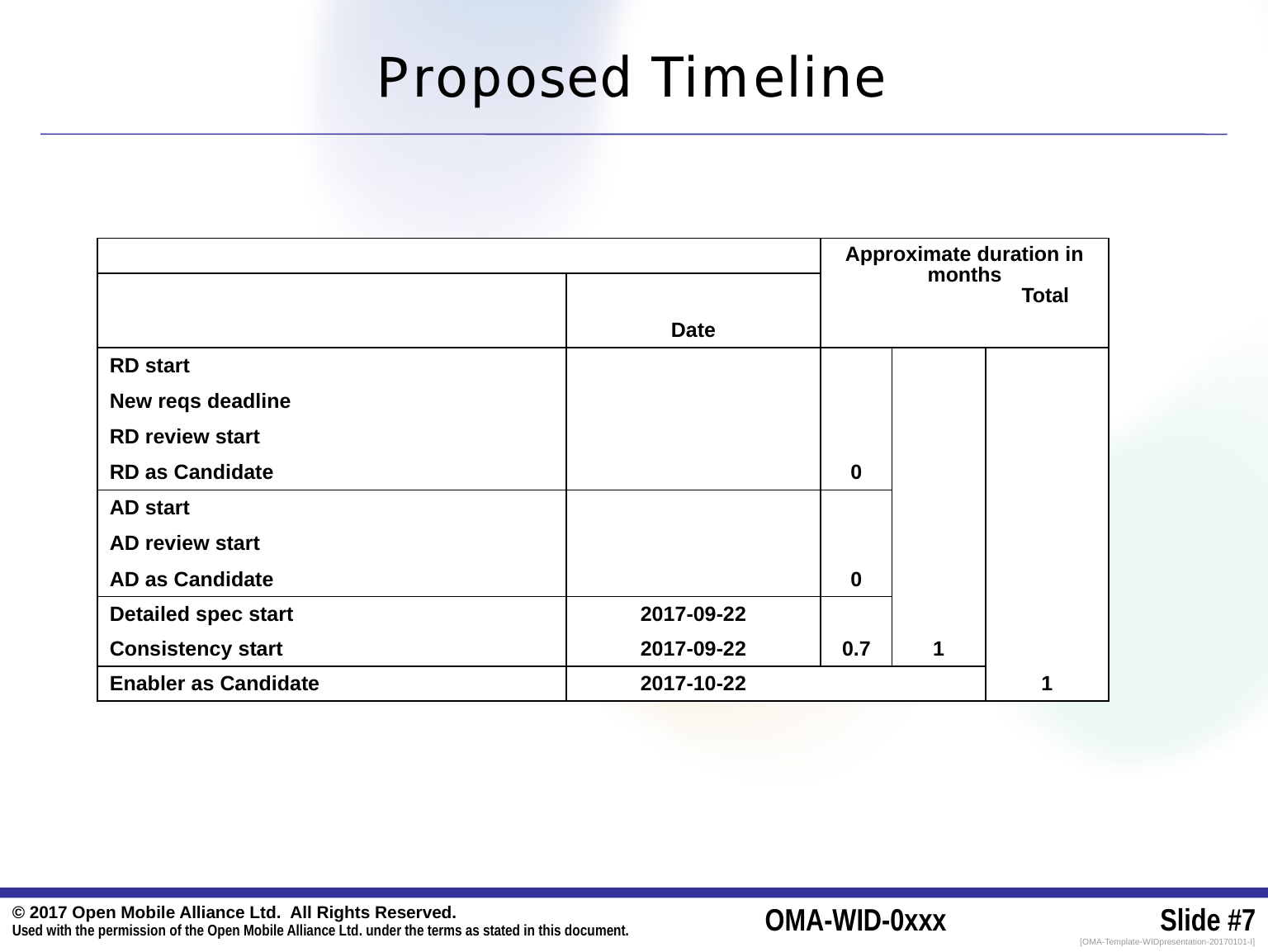

# Proposed Timeline

|  |  | Approximate duration in months Total |  |  |
| --- | --- | --- | --- | --- |
|  | Date |  |  |  |
| RD start |  |  |  |  |
| New reqs deadline |  |  |  |  |
| RD review start |  |  |  |  |
| RD as Candidate |  | 0 |  |  |
| AD start |  |  |  |  |
| AD review start |  |  |  |  |
| AD as Candidate |  | 0 |  |  |
| Detailed spec start | 2017-09-22 |  |  |  |
| Consistency start | 2017-09-22 | 0.7 | 1 |  |
| Enabler as Candidate | 2017-10-22 |  |  | 1 |